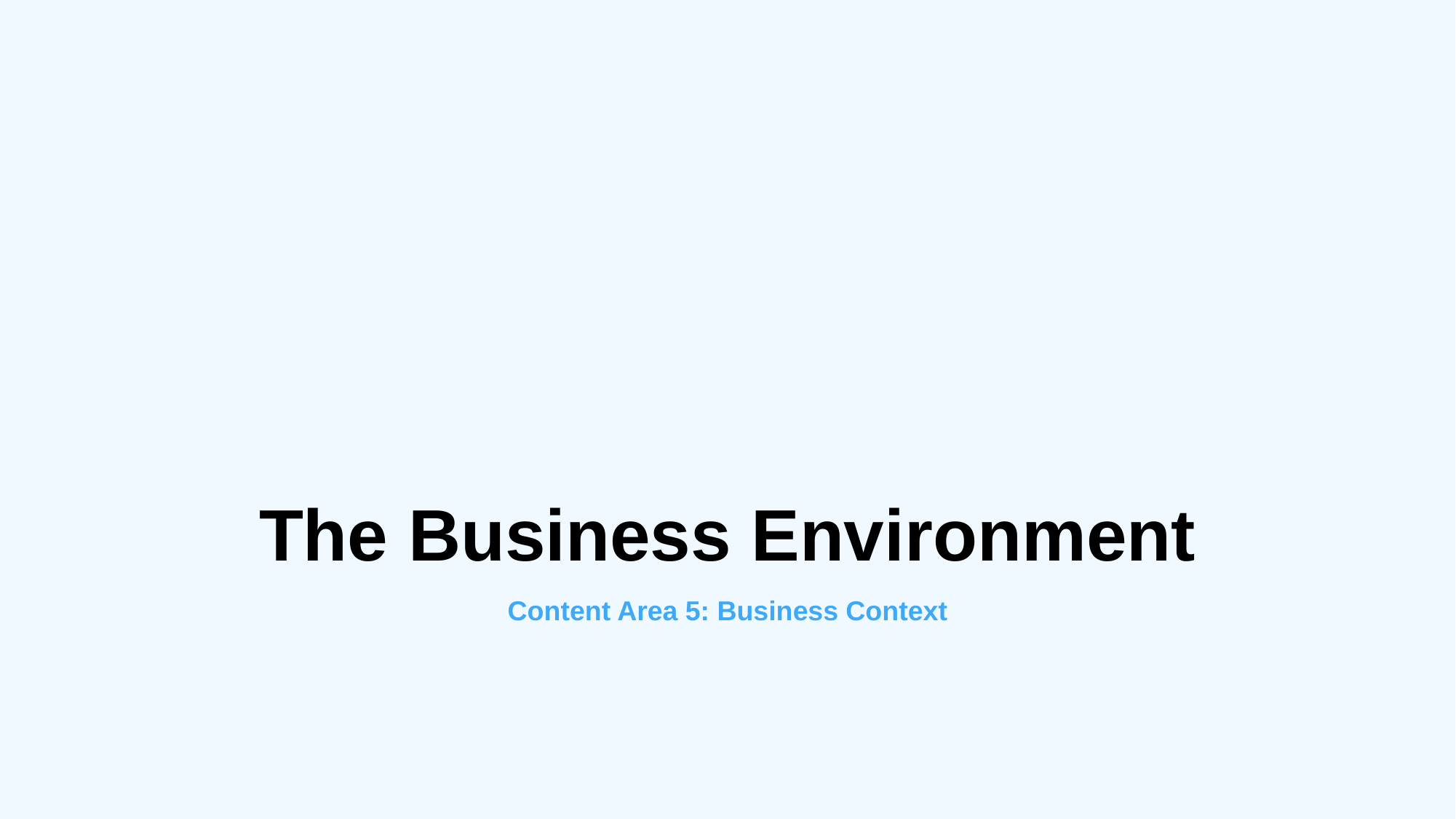

# The Business Environment
Content Area 5: Business Context